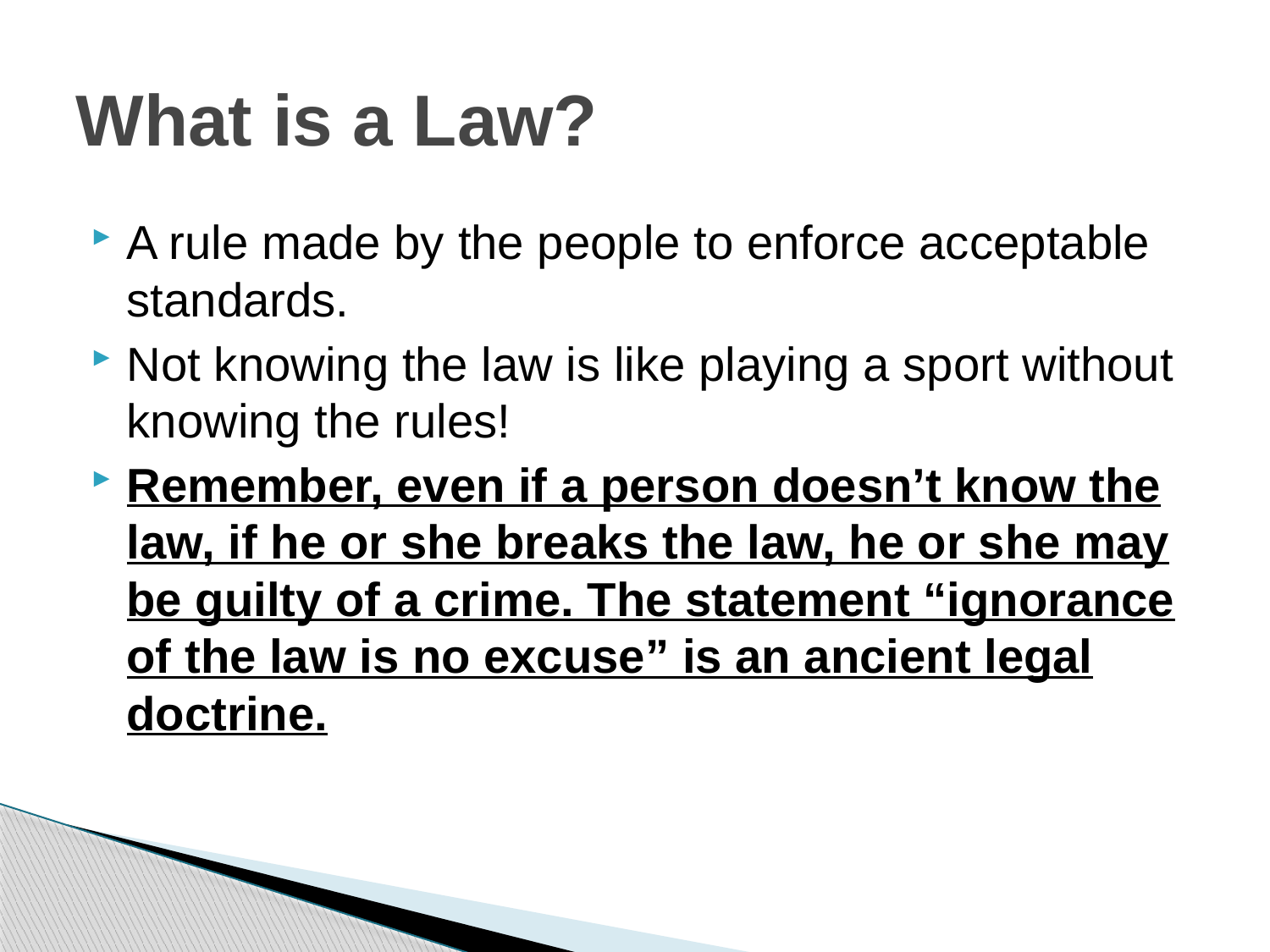

# What is a Law?
A rule made by the people to enforce acceptable standards.
Not knowing the law is like playing a sport without knowing the rules!
Remember, even if a person doesn’t know the law, if he or she breaks the law, he or she may be guilty of a crime. The statement “ignorance of the law is no excuse” is an ancient legal doctrine.